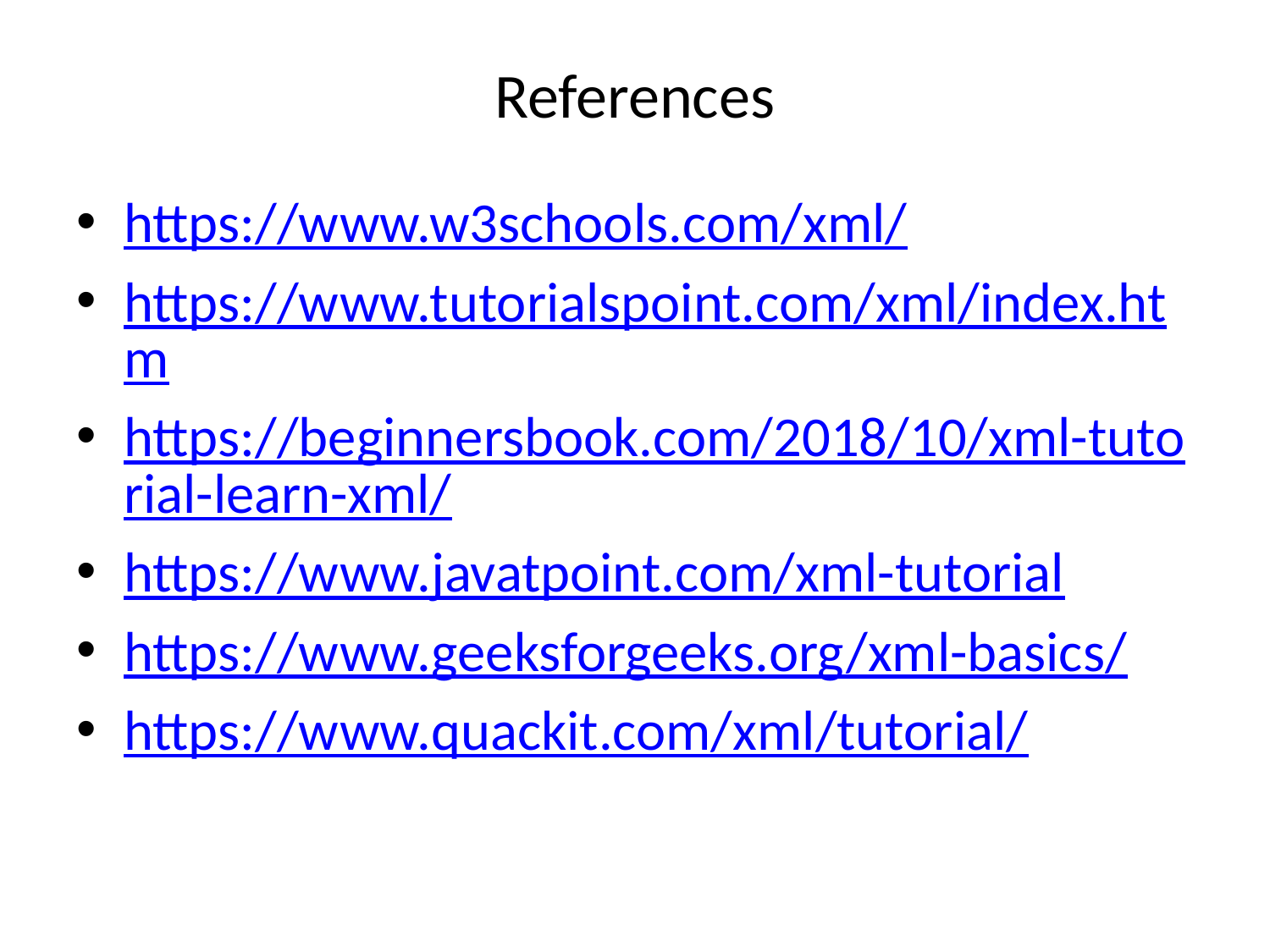

# References
https://www.w3schools.com/xml/
https://www.tutorialspoint.com/xml/index.htm
https://beginnersbook.com/2018/10/xml-tutorial-learn-xml/
https://www.javatpoint.com/xml-tutorial
https://www.geeksforgeeks.org/xml-basics/
https://www.quackit.com/xml/tutorial/